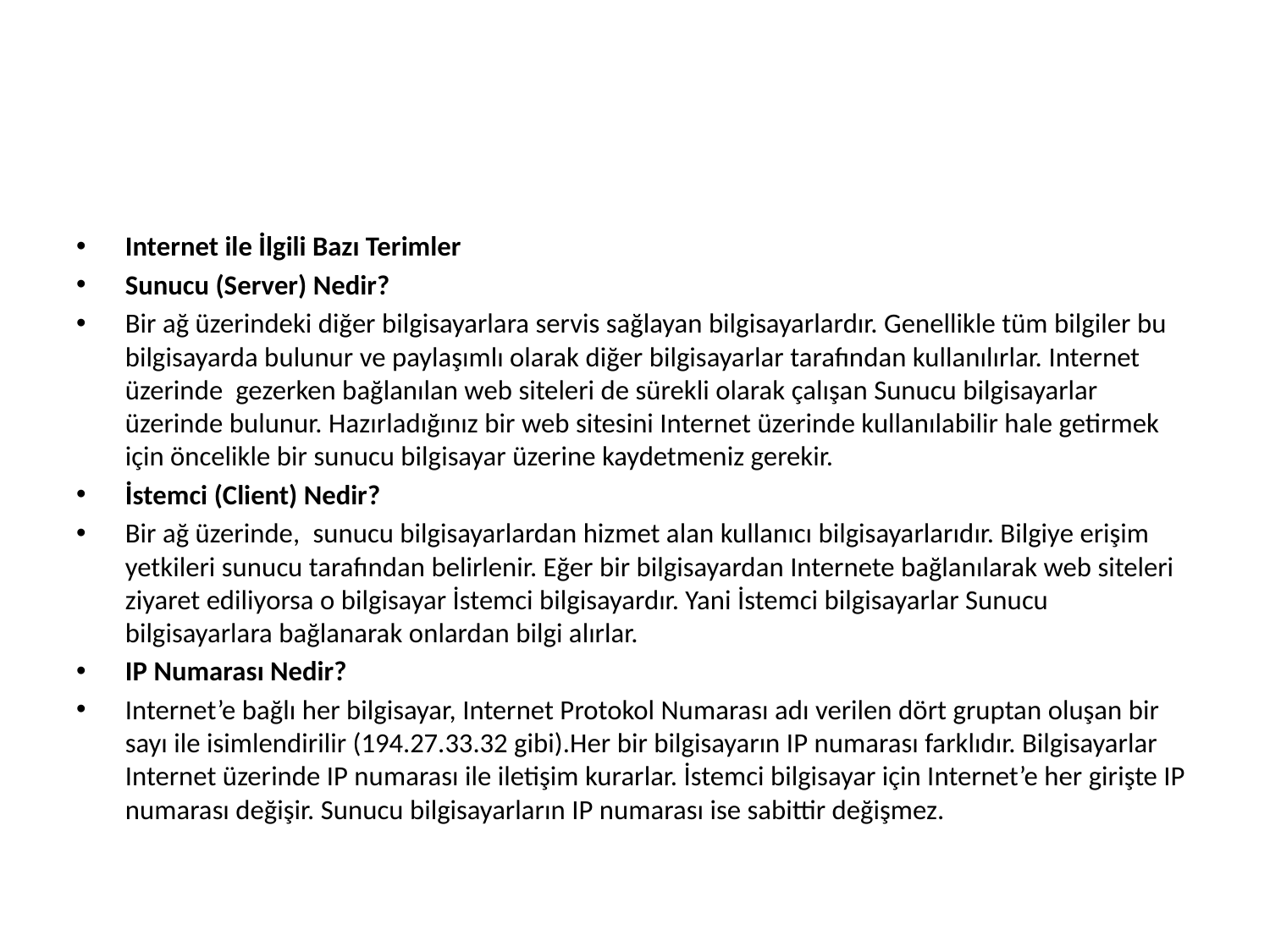

#
Internet ile İlgili Bazı Terimler
Sunucu (Server) Nedir?
Bir ağ üzerindeki diğer bilgisayarlara servis sağlayan bilgisayarlardır. Genellikle tüm bilgiler bu bilgisayarda bulunur ve paylaşımlı olarak diğer bilgisayarlar tarafından kullanılırlar. Internet üzerinde  gezerken bağlanılan web siteleri de sürekli olarak çalışan Sunucu bilgisayarlar üzerinde bulunur. Hazırladığınız bir web sitesini Internet üzerinde kullanılabilir hale getirmek için öncelikle bir sunucu bilgisayar üzerine kaydetmeniz gerekir.
İstemci (Client) Nedir?
Bir ağ üzerinde,  sunucu bilgisayarlardan hizmet alan kullanıcı bilgisayarlarıdır. Bilgiye erişim yetkileri sunucu tarafından belirlenir. Eğer bir bilgisayardan Internete bağlanılarak web siteleri ziyaret ediliyorsa o bilgisayar İstemci bilgisayardır. Yani İstemci bilgisayarlar Sunucu bilgisayarlara bağlanarak onlardan bilgi alırlar.
IP Numarası Nedir?
Internet’e bağlı her bilgisayar, Internet Protokol Numarası adı verilen dört gruptan oluşan bir sayı ile isimlendirilir (194.27.33.32 gibi).Her bir bilgisayarın IP numarası farklıdır. Bilgisayarlar Internet üzerinde IP numarası ile iletişim kurarlar. İstemci bilgisayar için Internet’e her girişte IP numarası değişir. Sunucu bilgisayarların IP numarası ise sabittir değişmez.